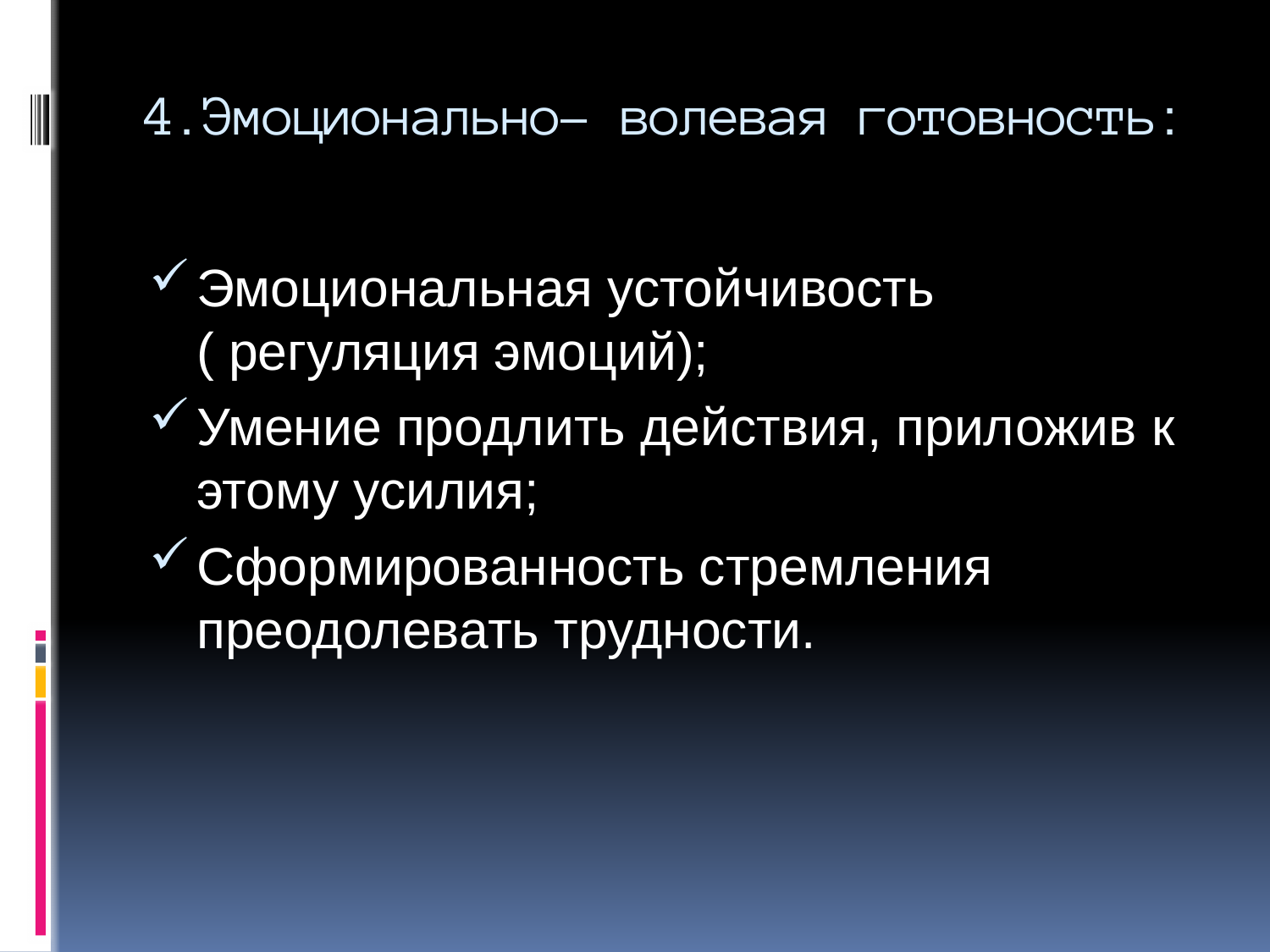

# 4.Эмоционально- волевая готовность:
Эмоциональная устойчивость ( регуляция эмоций);
Умение продлить действия, приложив к этому усилия;
Сформированность стремления преодолевать трудности.